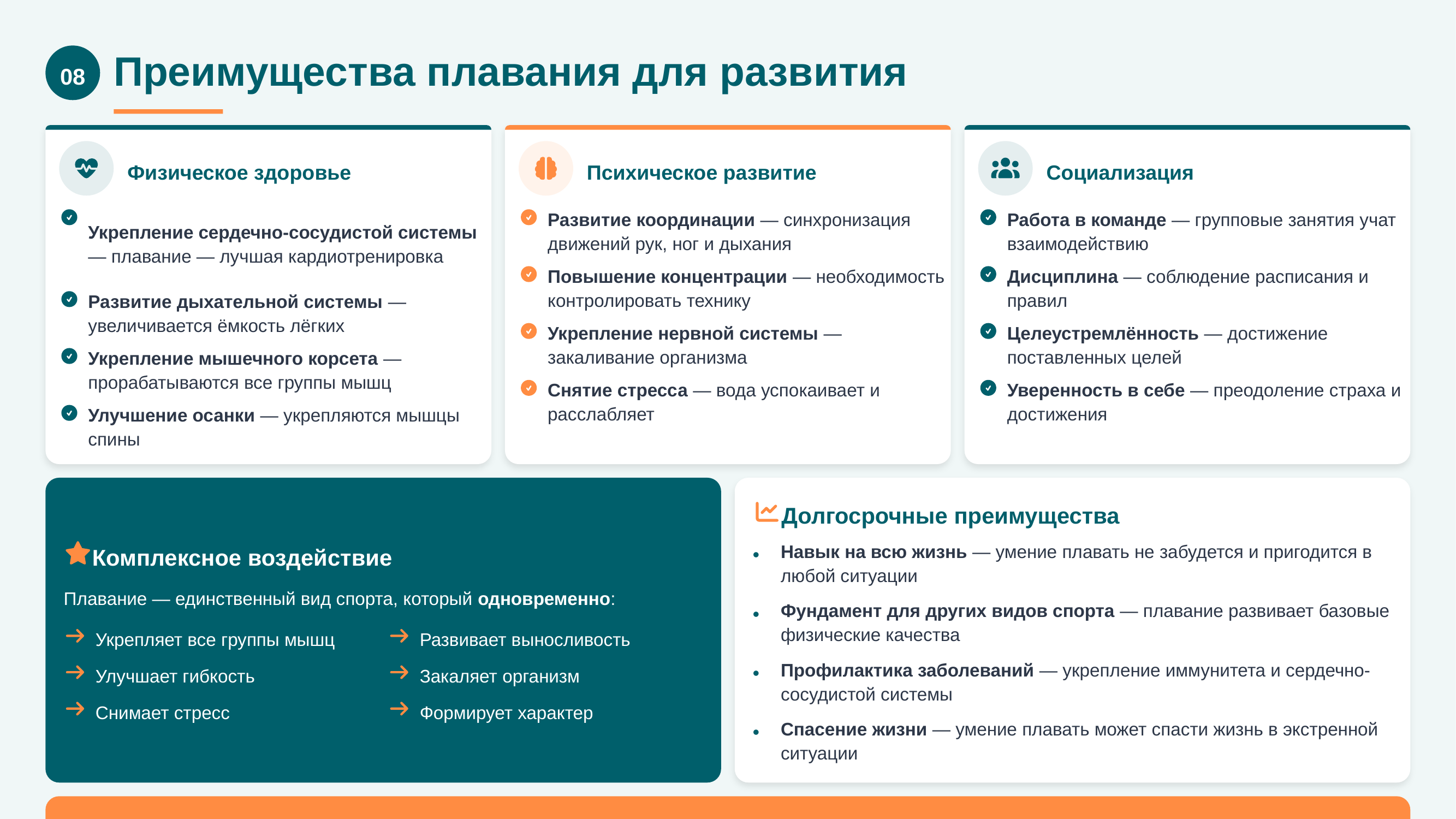

08

Преимущества плавания для развития

Физическое здоровье
Психическое развитие
Социализация

Укрепление сердечно-сосудистой системы — плавание — лучшая кардиотренировка
Развитие координации — синхронизация движений рук, ног и дыхания
Работа в команде — групповые занятия учат взаимодействию

Повышение концентрации — необходимость контролировать технику
Дисциплина — соблюдение расписания и правил

Развитие дыхательной системы — увеличивается ёмкость лёгких

Укрепление нервной системы — закаливание организма
Целеустремлённость — достижение поставленных целей

Укрепление мышечного корсета — прорабатываются все группы мышц

Снятие стресса — вода успокаивает и расслабляет
Уверенность в себе — преодоление страха и достижения

Улучшение осанки — укрепляются мышцы спины

Долгосрочные преимущества

•
Навык на всю жизнь — умение плавать не забудется и пригодится в любой ситуации
Комплексное воздействие

Плавание — единственный вид спорта, который одновременно:
•
Фундамент для других видов спорта — плавание развивает базовые физические качества
Укрепляет все группы мышц
Развивает выносливость

•
Профилактика заболеваний — укрепление иммунитета и сердечно-сосудистой системы
Улучшает гибкость
Закаляет организм

Снимает стресс
Формирует характер

•
Спасение жизни — умение плавать может спасти жизнь в экстренной ситуации

100%
Инвестиция в будущее

Плавание с 7 лет — это инвестиция в здоровье, развитие и безопасность ребёнка на всю жизнь
пользы